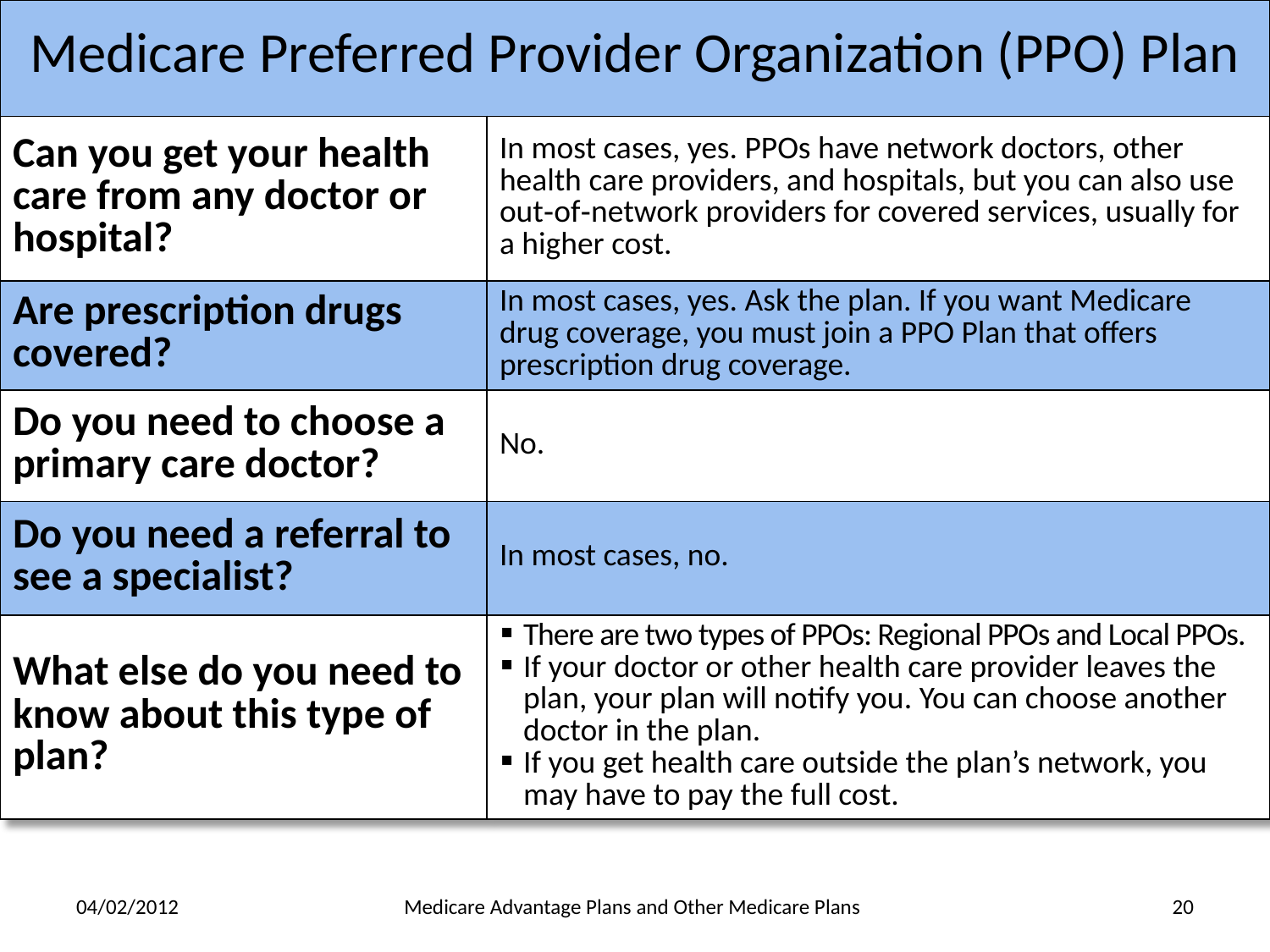

| Medicare Preferred Provider Organization (PPO) Plan |  |
| --- | --- |
| Can you get your health care from any doctor or hospital? | In most cases, yes. PPOs have network doctors, other health care providers, and hospitals, but you can also use out‑of‑network providers for covered services, usually for a higher cost. |
| Are prescription drugs covered? | In most cases, yes. Ask the plan. If you want Medicare drug coverage, you must join a PPO Plan that offers prescription drug coverage. |
| Do you need to choose a primary care doctor? | No. |
| Do you need a referral to see a specialist? | In most cases, no. |
| What else do you need to know about this type of plan? | There are two types of PPOs: Regional PPOs and Local PPOs. If your doctor or other health care provider leaves the plan, your plan will notify you. You can choose another doctor in the plan. If you get health care outside the plan’s network, you may have to pay the full cost. |
#

04/02/2012
Medicare Advantage Plans and Other Medicare Plans
20